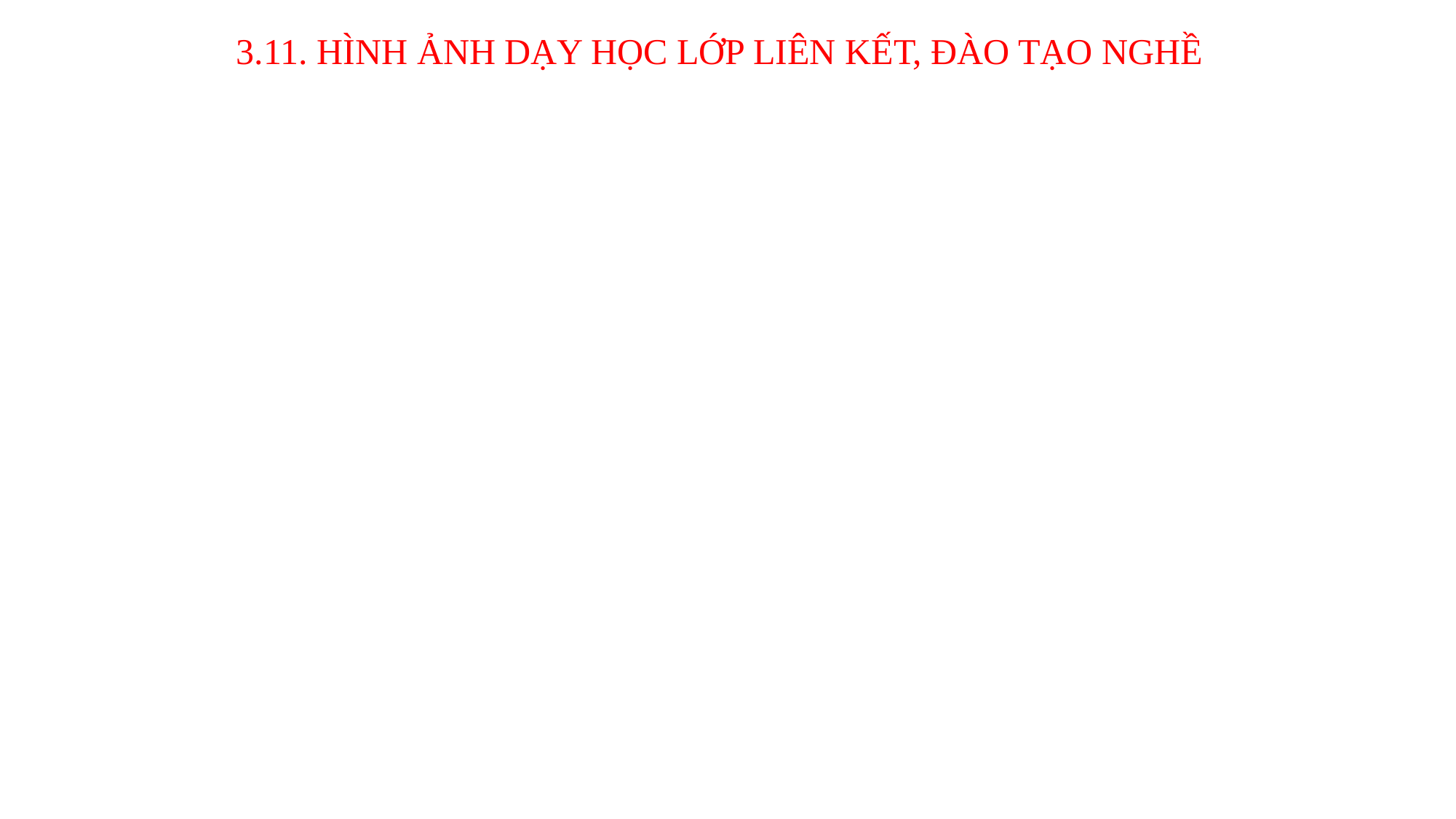

3.11. HÌNH ẢNH DẠY HỌC LỚP LIÊN KẾT, ĐÀO TẠO NGHỀ